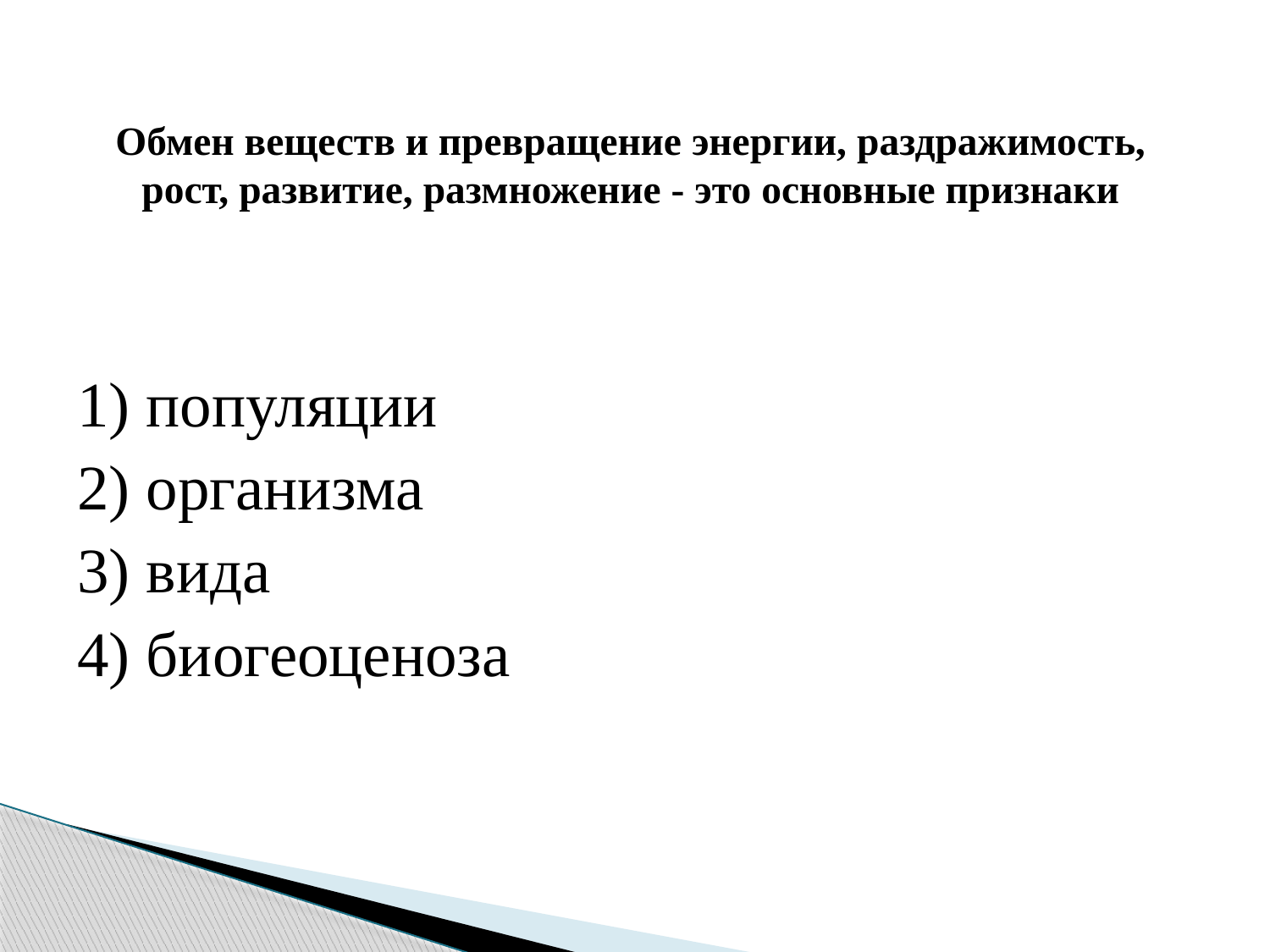

# Обмен веществ и превращение энергии, раздражимость, рост, развитие, размножение - это основные признаки
1) популяции
2) организма
3) вида
4) биогеоценоза